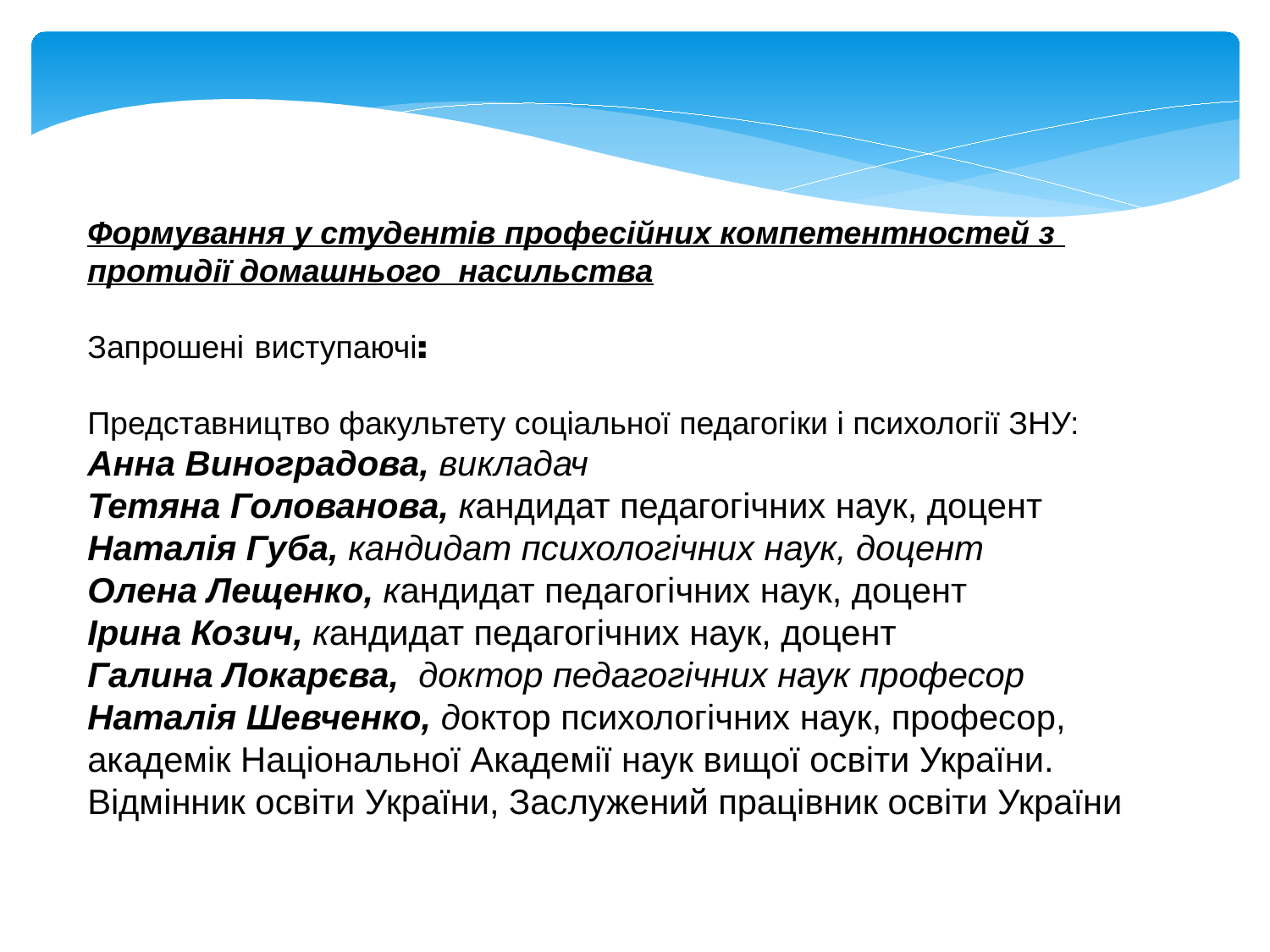

Формування у студентів професійних компетентностей з
протидії домашнього  насильства

Запрошені виступаючі:

Представництво факультету соціальної педагогіки і психології ЗНУ:
Анна Виноградова, викладач
Тетяна Голованова, кандидат педагогічних наук, доцент
Наталія Губа, кандидат психологічних наук, доцент
Олена Лещенко, кандидат педагогічних наук, доцент
Ірина Козич, кандидат педагогічних наук, доцент
Галина Локарєва,  доктор педагогічних наук професор
Наталія Шевченко, доктор психологічних наук, професор, академік Національної Академії наук вищої освіти України. Відмінник освіти України, Заслужений працівник освіти України